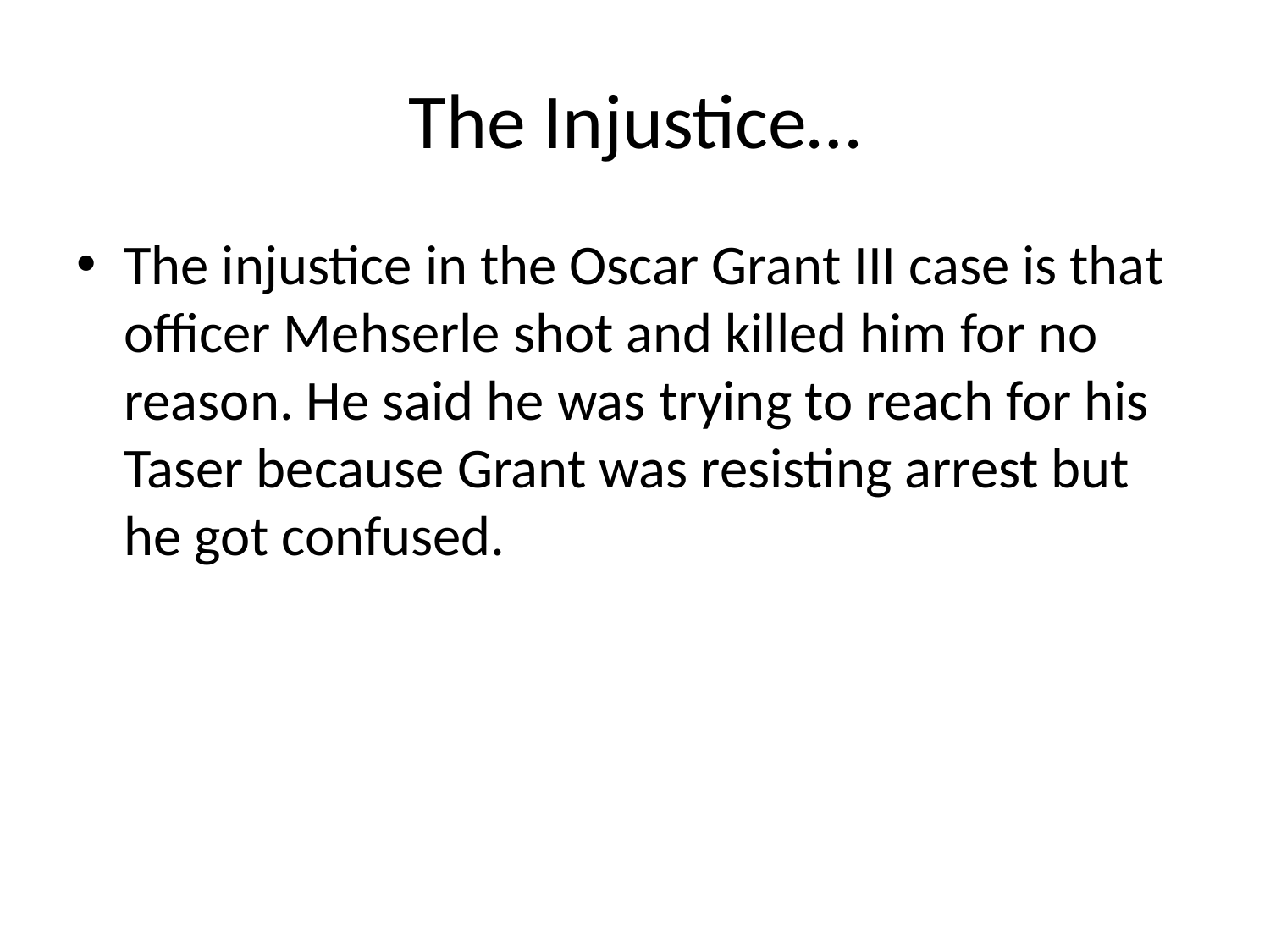

# The Injustice…
The injustice in the Oscar Grant III case is that officer Mehserle shot and killed him for no reason. He said he was trying to reach for his Taser because Grant was resisting arrest but he got confused.